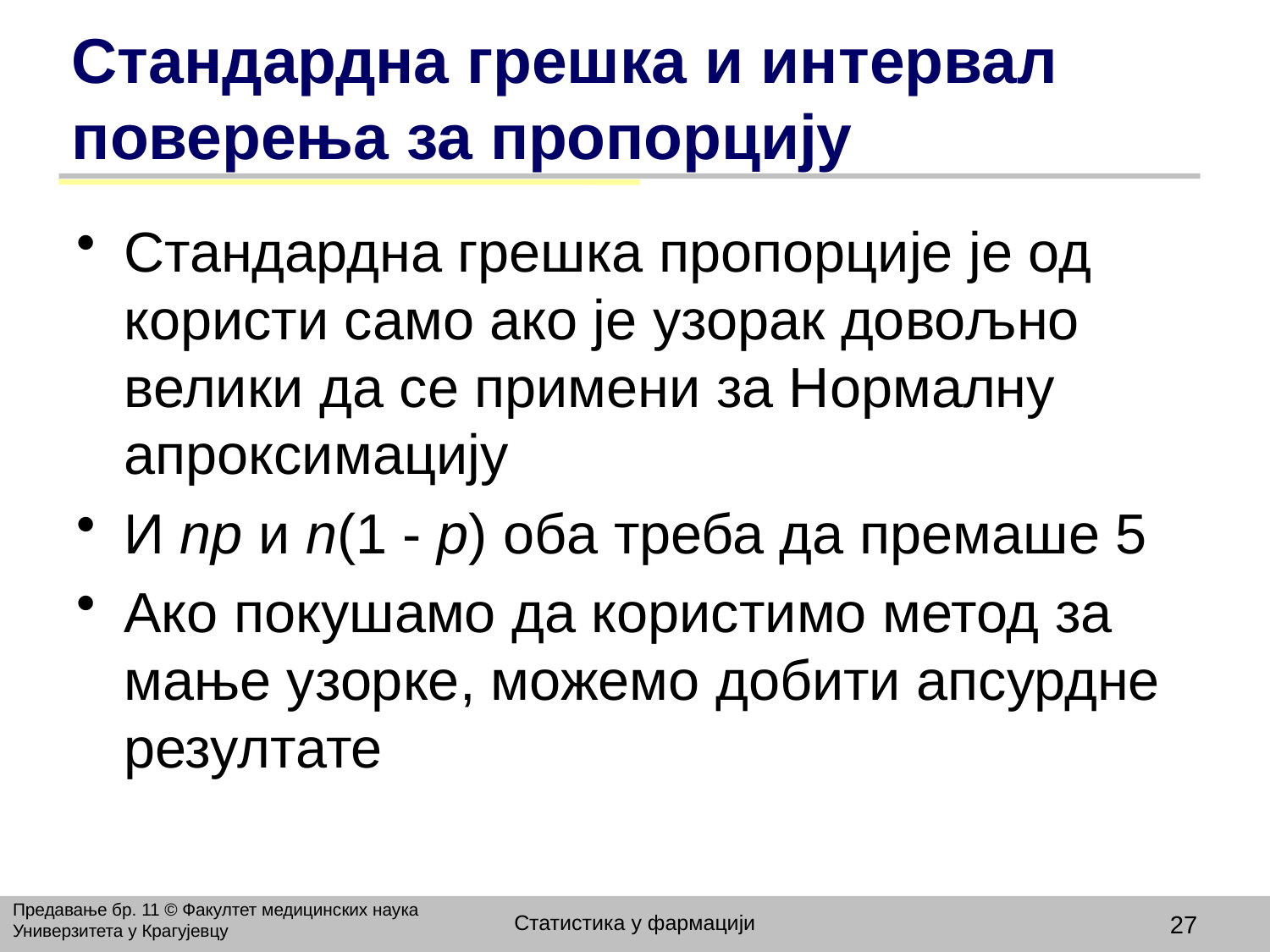

# Стандардна грешка и интервал поверења за пропорцију
Стандардна грешка пропорције је од користи само ако је узорак довољно велики да се примени за Нормалну апроксимацију
И np и n(1 - p) оба треба да премаше 5
Aко покушамо да користимо метод за мање узорке, можемо добити апсурдне резултате
Предавање бр. 11 © Факултет медицинских наука Универзитета у Крагујевцу
Статистика у фармацији
27